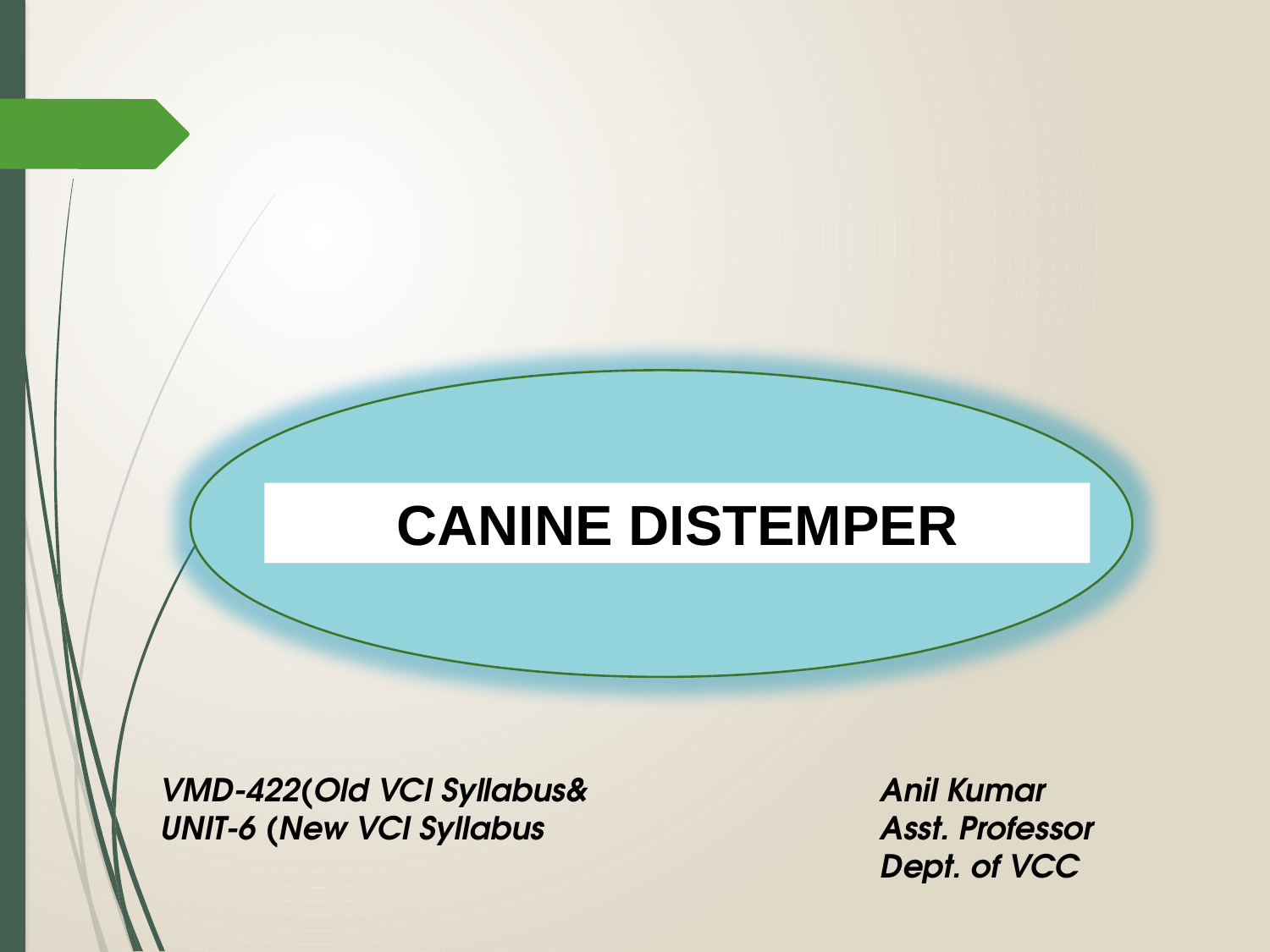

CANINE DISTEMPER
VMD-422(Old VCI Syllabus&
UNIT-6 (New VCI Syllabus
Anil Kumar
Asst. Professor
Dept. of VCC